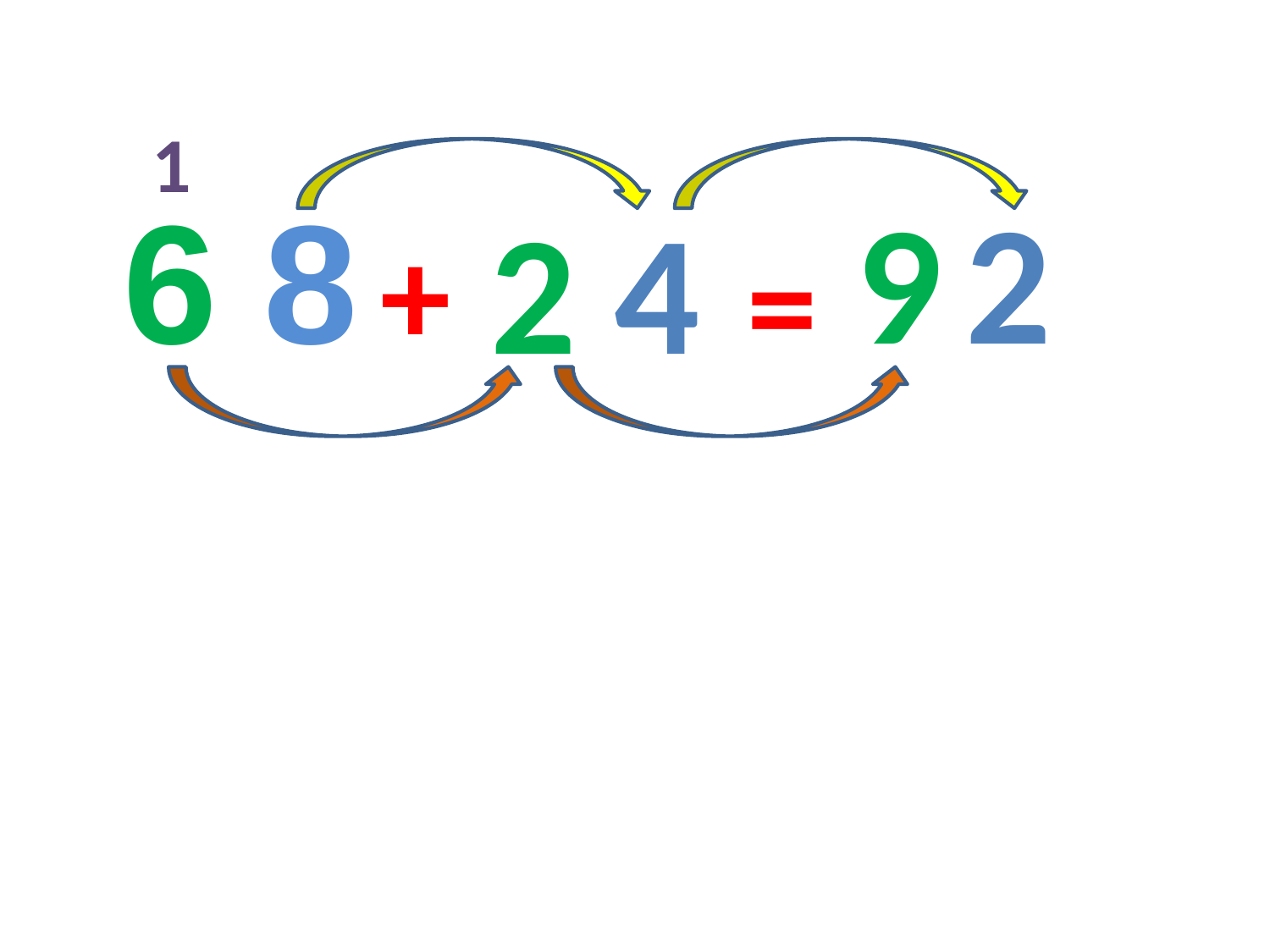

1

6 8
9
2
2 4
+
=